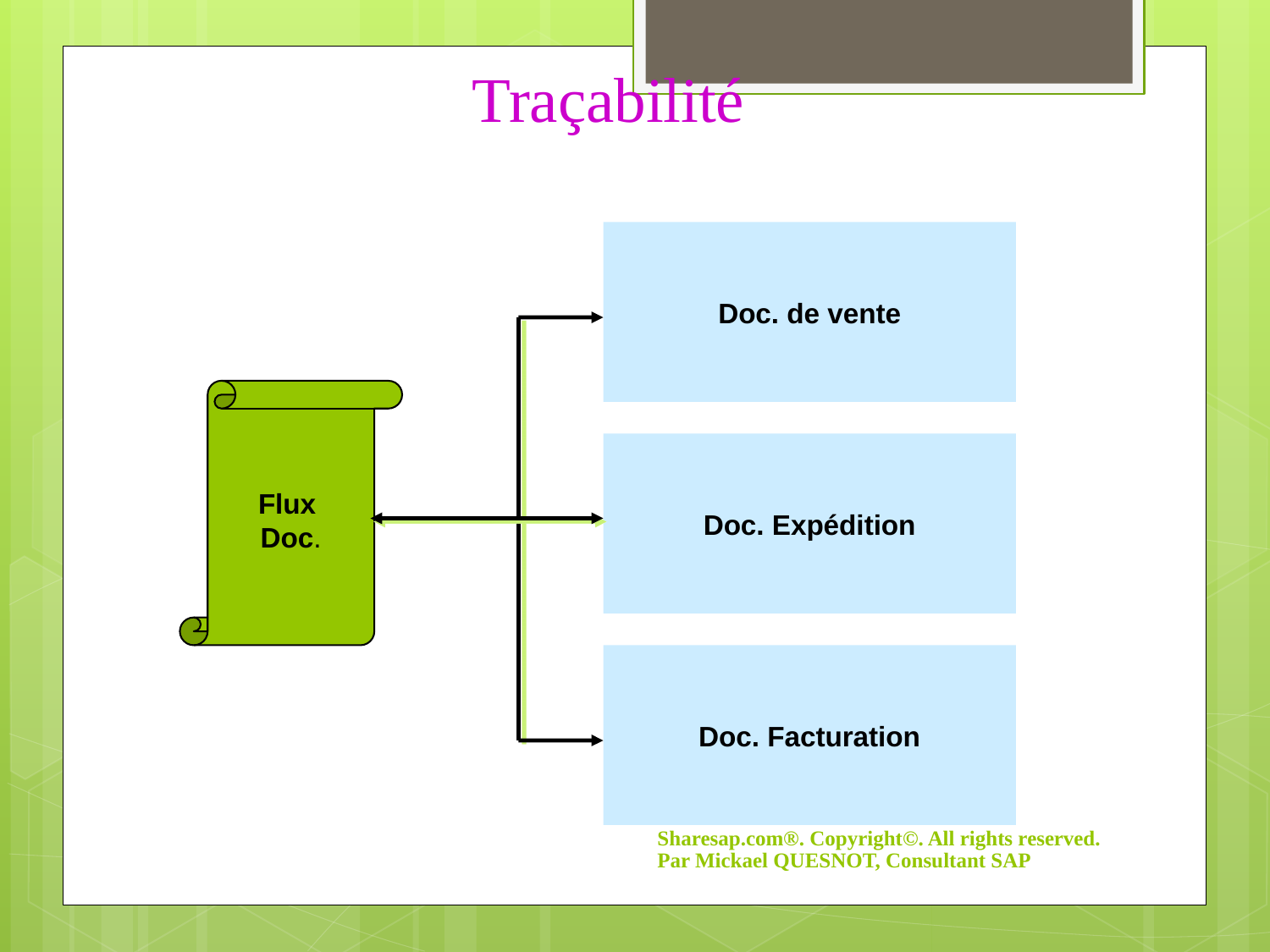

Traçabilité
Doc. de vente

Flux
Doc.
Doc. Expédition

Doc. Facturation

Sharesap.com®. Copyright©. All rights reserved. Par Mickael QUESNOT, Consultant SAP